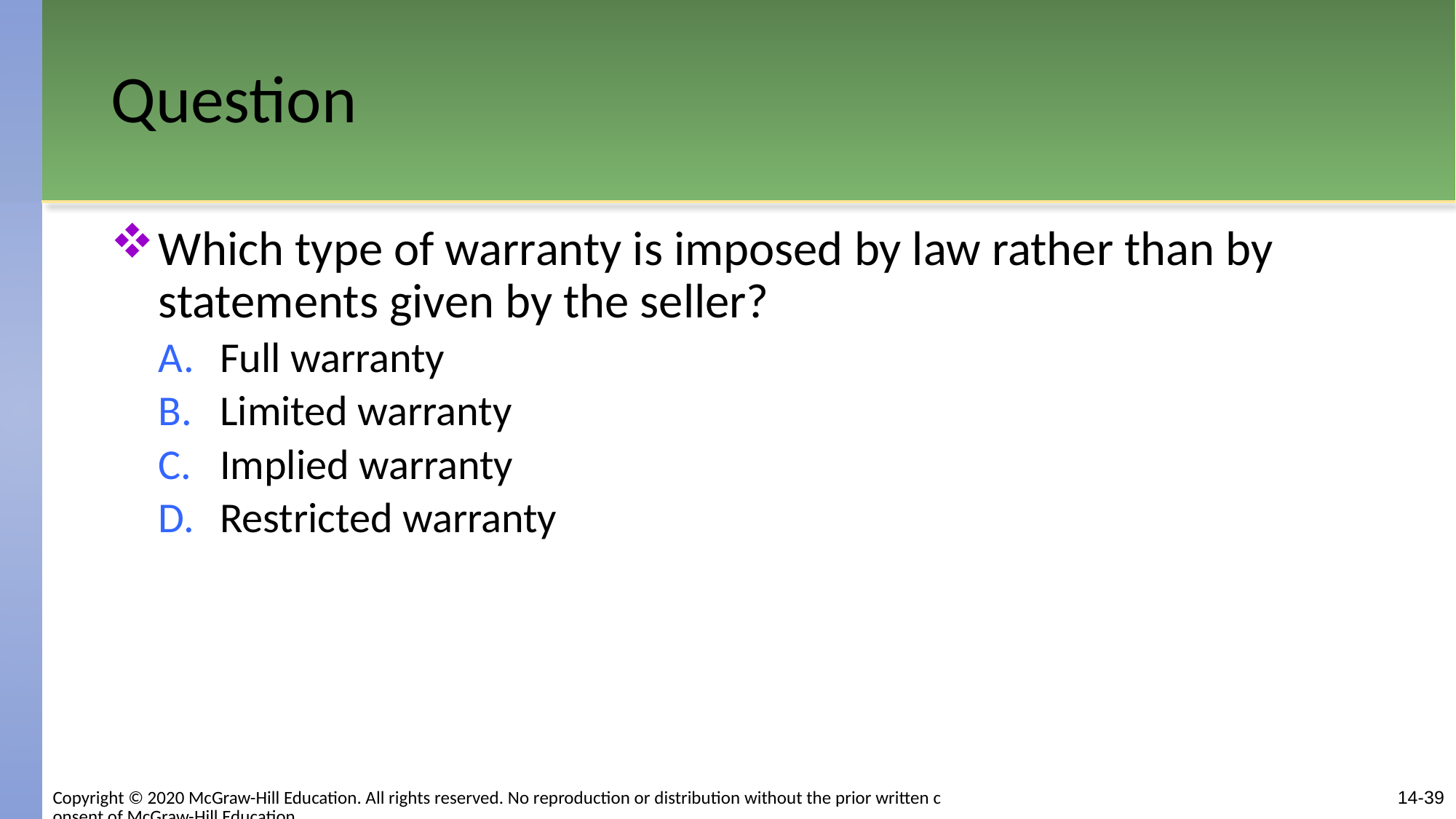

# Question
Which type of warranty is imposed by law rather than by statements given by the seller?
Full warranty
Limited warranty
Implied warranty
Restricted warranty

Copyright © 2020 McGraw-Hill Education. All rights reserved. No reproduction or distribution without the prior written consent of McGraw-Hill Education.
14-39